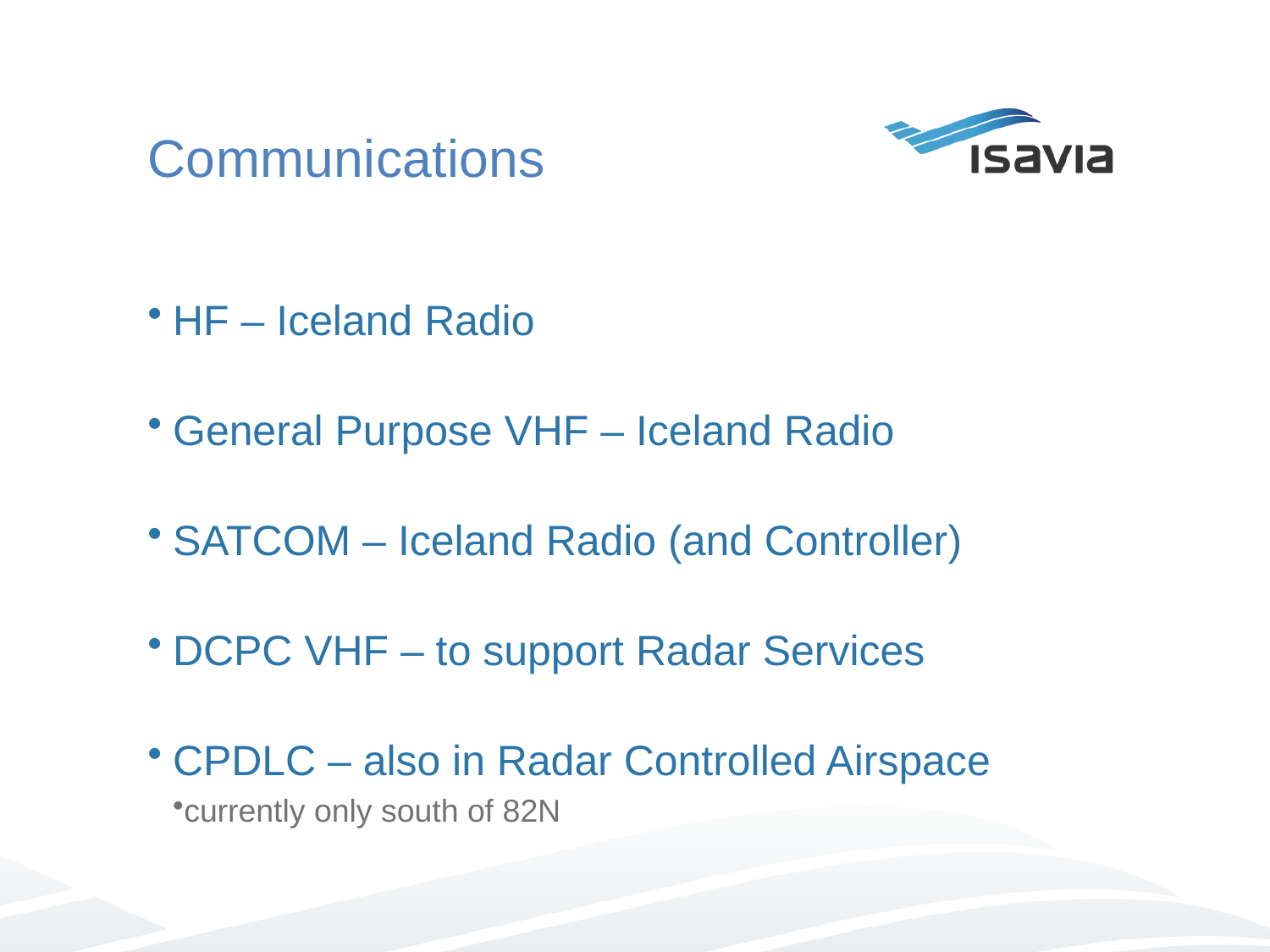

# Communications
HF – Iceland Radio
General Purpose VHF – Iceland Radio
SATCOM – Iceland Radio (and Controller)
DCPC VHF – to support Radar Services
CPDLC – also in Radar Controlled Airspace
currently only south of 82N